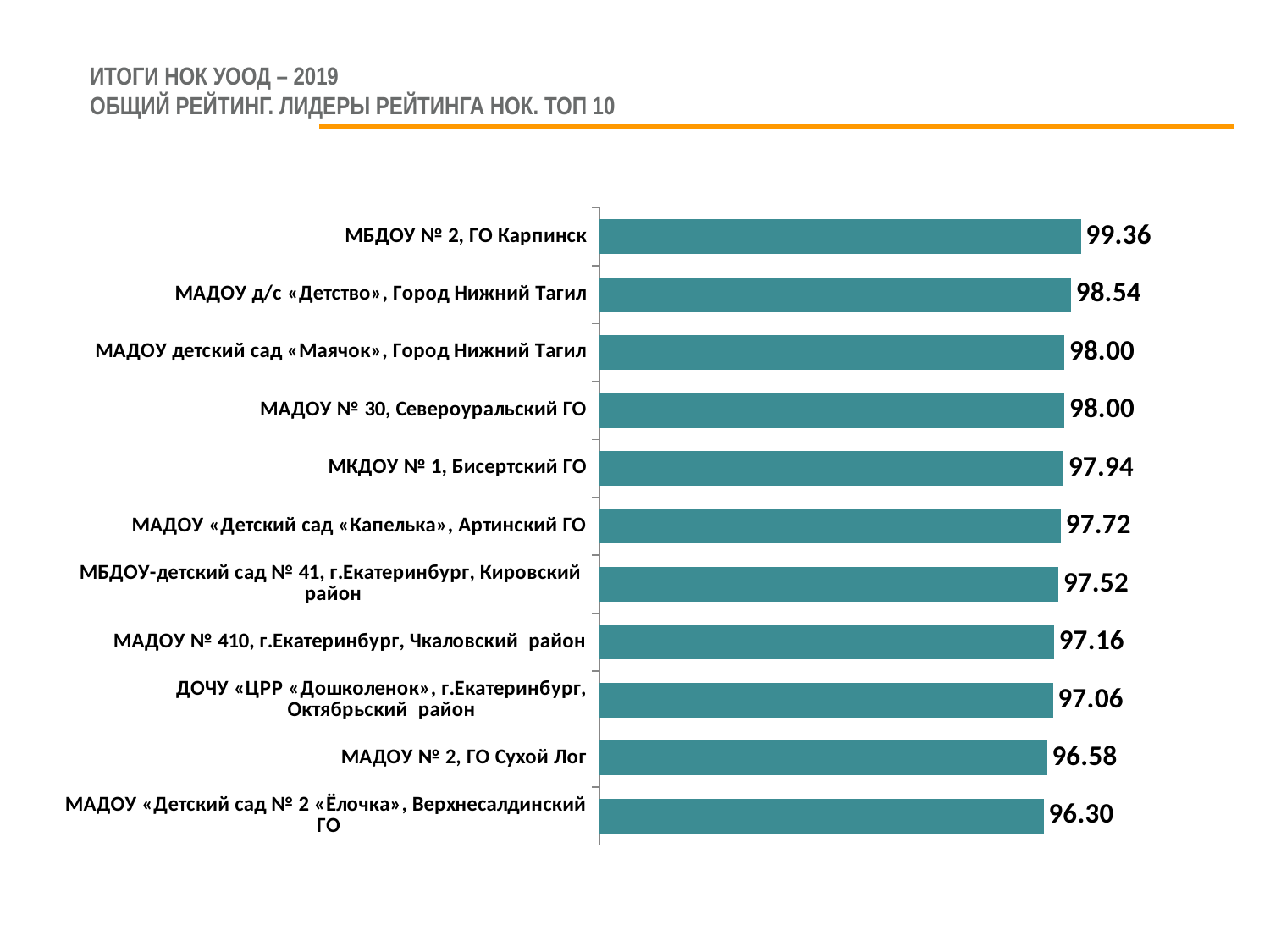

# ИТОГИ НОК УООД – 2019 ОБЩИЙ РЕЙТИНГ. ЛИДЕРЫ РЕЙТИНГА НОК. ТОП 10

### Chart

| Category | Столбец1 |
|---|---|
| МБДОУ № 2, ГО Карпинск | 99.36000000000001 |
| МАДОУ д/с «Детство», Город Нижний Тагил | 98.54 |
| МАДОУ детский сад «Маячок», Город Нижний Тагил | 98.0 |
| МАДОУ № 30, Североуральский ГО | 98.0 |
| МКДОУ № 1, Бисертский ГО | 97.94000000000001 |
| МАДОУ «Детский сад «Капелька», Артинский ГО | 97.72000000000001 |
| МБДОУ-детский сад № 41, г.Екатеринбург, Кировский  район | 97.52000000000001 |
| МАДОУ № 410, г.Екатеринбург, Чкаловский  район | 97.16000000000001 |
| ДОЧУ «ЦРР «Дошколенок», г.Екатеринбург, Октябрьский  район | 97.06 |
| МАДОУ № 2, ГО Сухой Лог | 96.58 |
| МАДОУ «Детский сад № 2 «Ёлочка», Верхнесалдинский  ГО | 96.30000000000001 |